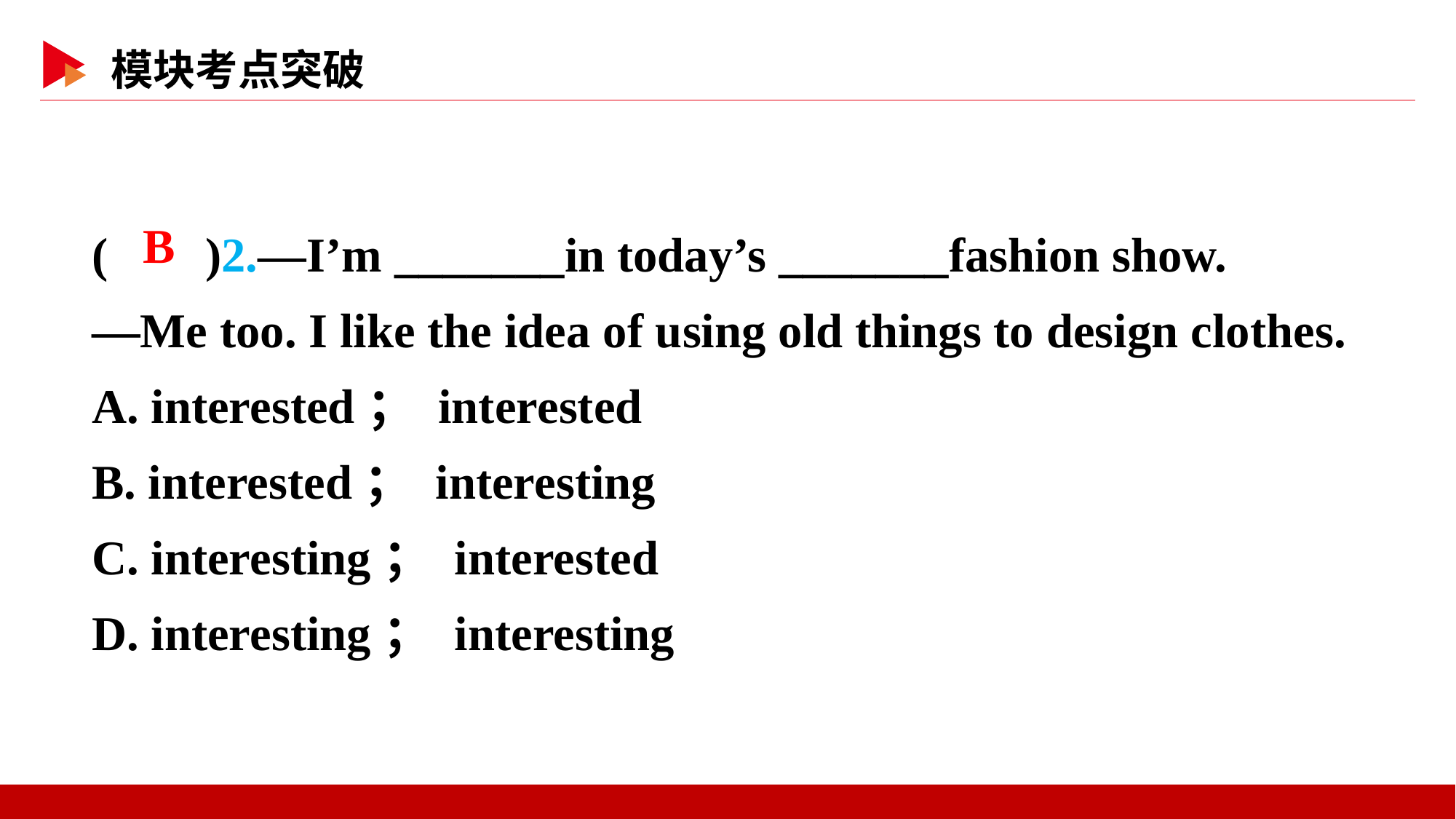

(        )2.—I’m _______in today’s _______fashion show.
—Me too. I like the idea of using old things to design clothes.
A. interested； interested
B. interested； interesting
C. interesting； interested
D. interesting； interesting
   B